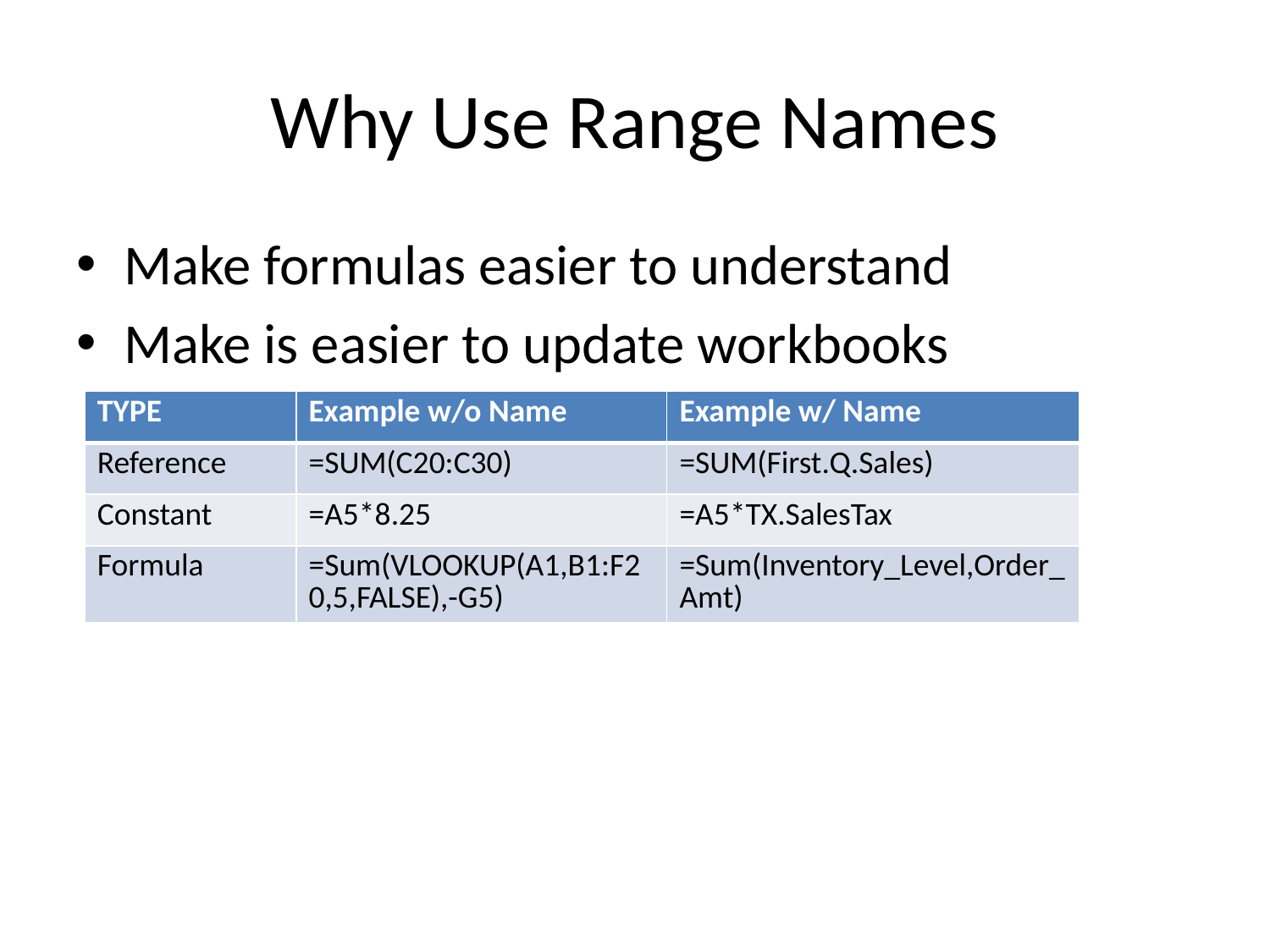

# Why Use Range Names
Make formulas easier to understand
Make is easier to update workbooks

| TYPE | Example w/o Name | Example w/ Name |
| --- | --- | --- |
| Reference | =SUM(C20:C30) | =SUM(First.Q.Sales) |
| Constant | =A5\*8.25 | =A5\*TX.SalesTax |
| Formula | =Sum(VLOOKUP(A1,B1:F20,5,FALSE),-G5) | =Sum(Inventory\_Level,Order\_Amt) |